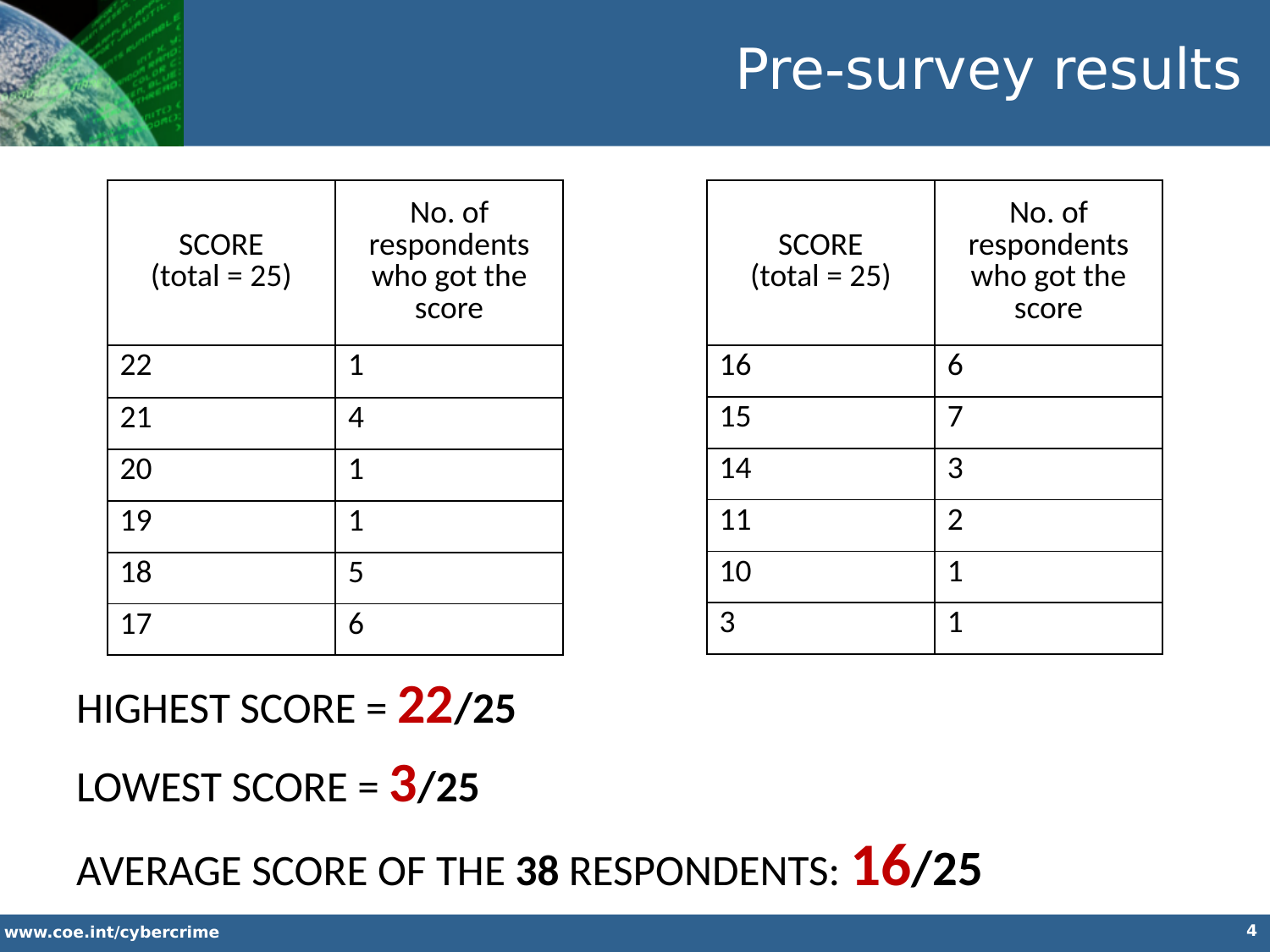

Pre-survey results
| SCORE (total = 25) | No. of respondents who got the score |
| --- | --- |
| 22 | 1 |
| 21 | 4 |
| 20 | 1 |
| 19 | 1 |
| 18 | 5 |
| 17 | 6 |
| SCORE (total = 25) | No. of respondents who got the score |
| --- | --- |
| 16 | 6 |
| 15 | 7 |
| 14 | 3 |
| 11 | 2 |
| 10 | 1 |
| 3 | 1 |
HIGHEST SCORE = 22/25
LOWEST SCORE = 3/25
AVERAGE SCORE OF THE 38 RESPONDENTS: 16/25